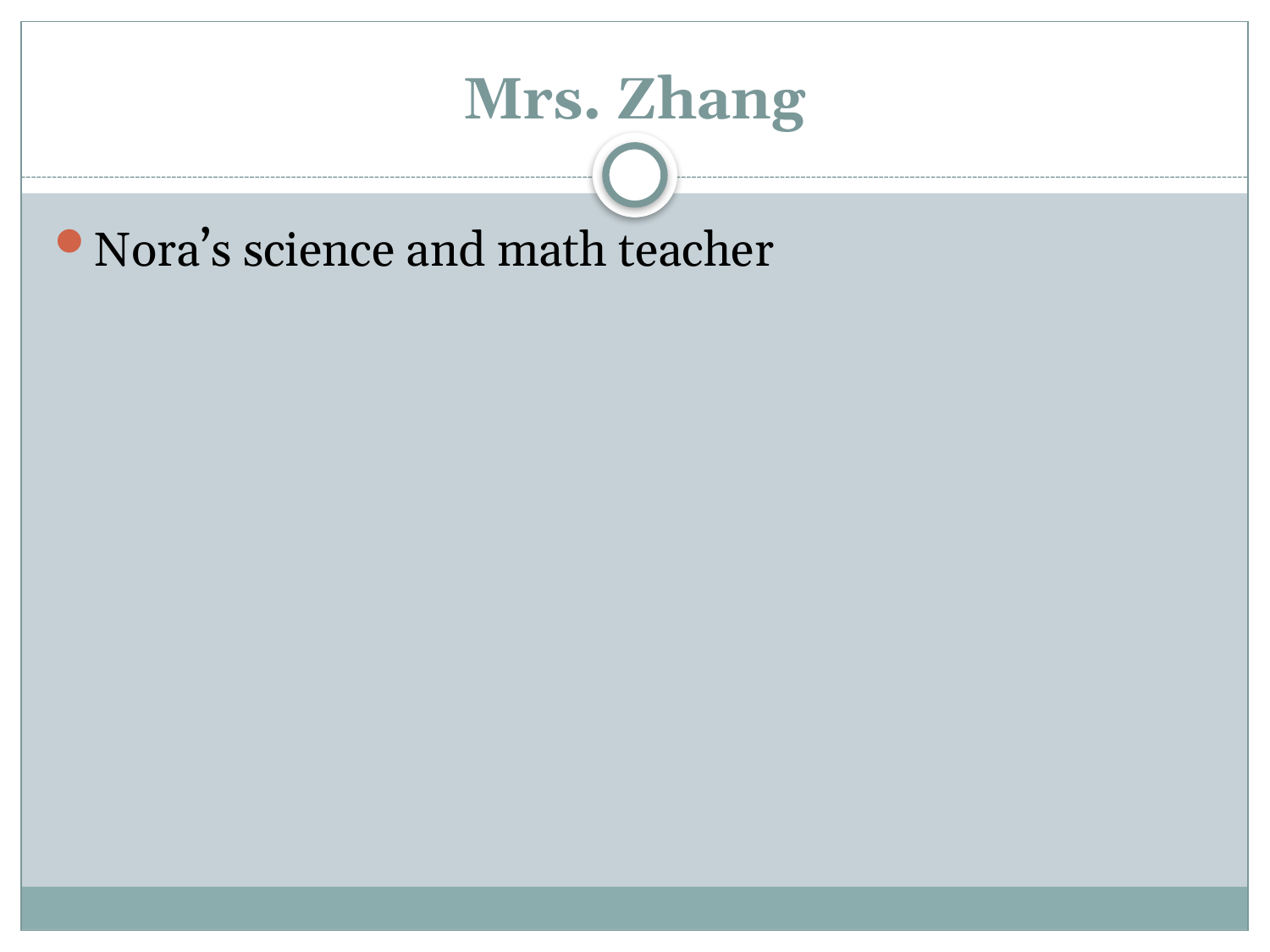

# Mrs. Zhang
Nora’s science and math teacher